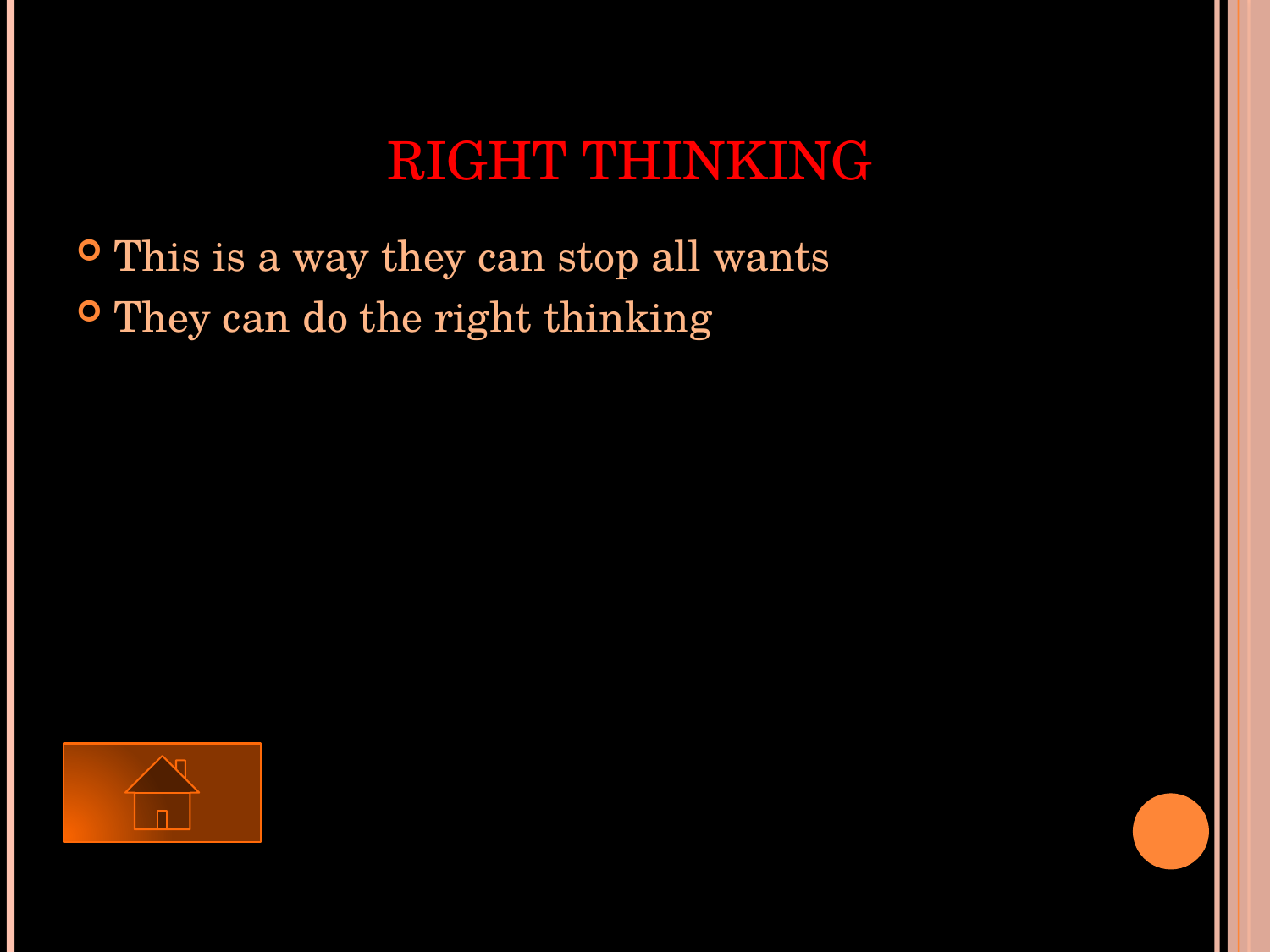

# Right Thinking
This is a way they can stop all wants
They can do the right thinking